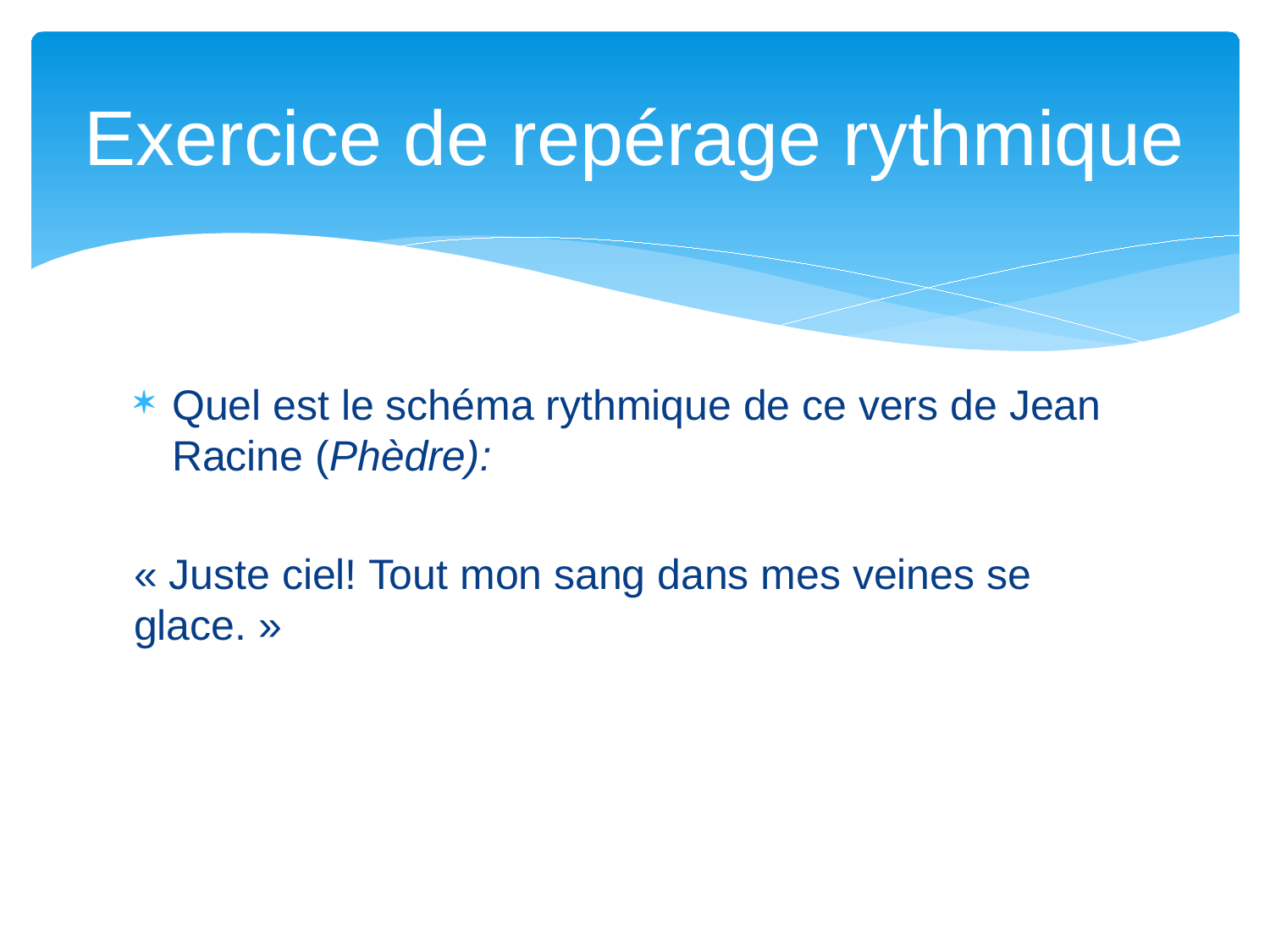

# Exercice de repérage rythmique
Quel est le schéma rythmique de ce vers de Jean Racine (Phèdre):

« Juste ciel! Tout mon sang dans mes veines se glace. »